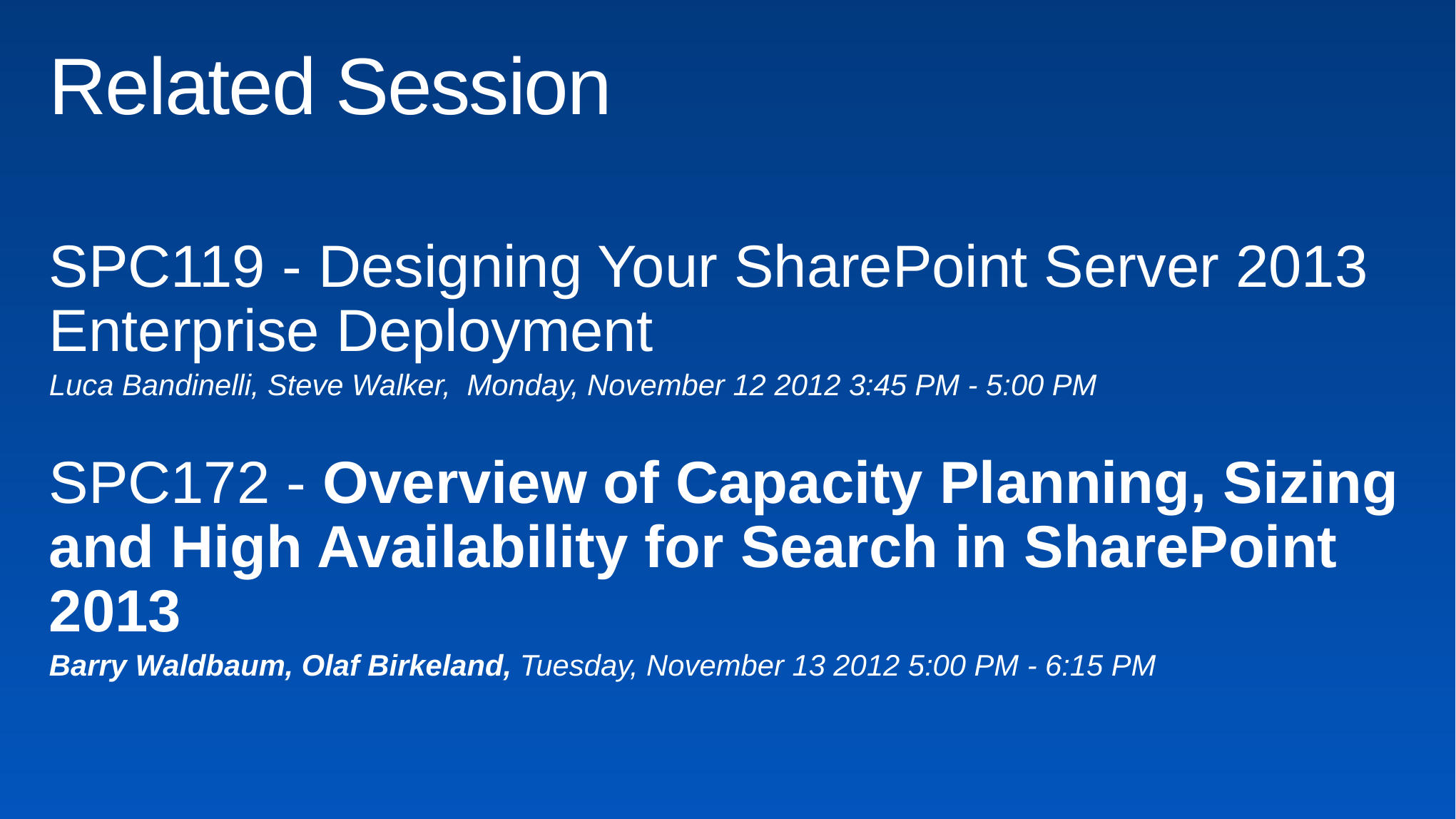

# Related Session

SPC119 - Designing Your SharePoint Server 2013 Enterprise Deployment
Luca Bandinelli, Steve Walker,  Monday, November 12 2012 3:45 PM - 5:00 PM

SPC172 - Overview of Capacity Planning, Sizing and High Availability for Search in SharePoint 2013
Barry Waldbaum, Olaf Birkeland, Tuesday, November 13 2012 5:00 PM - 6:15 PM